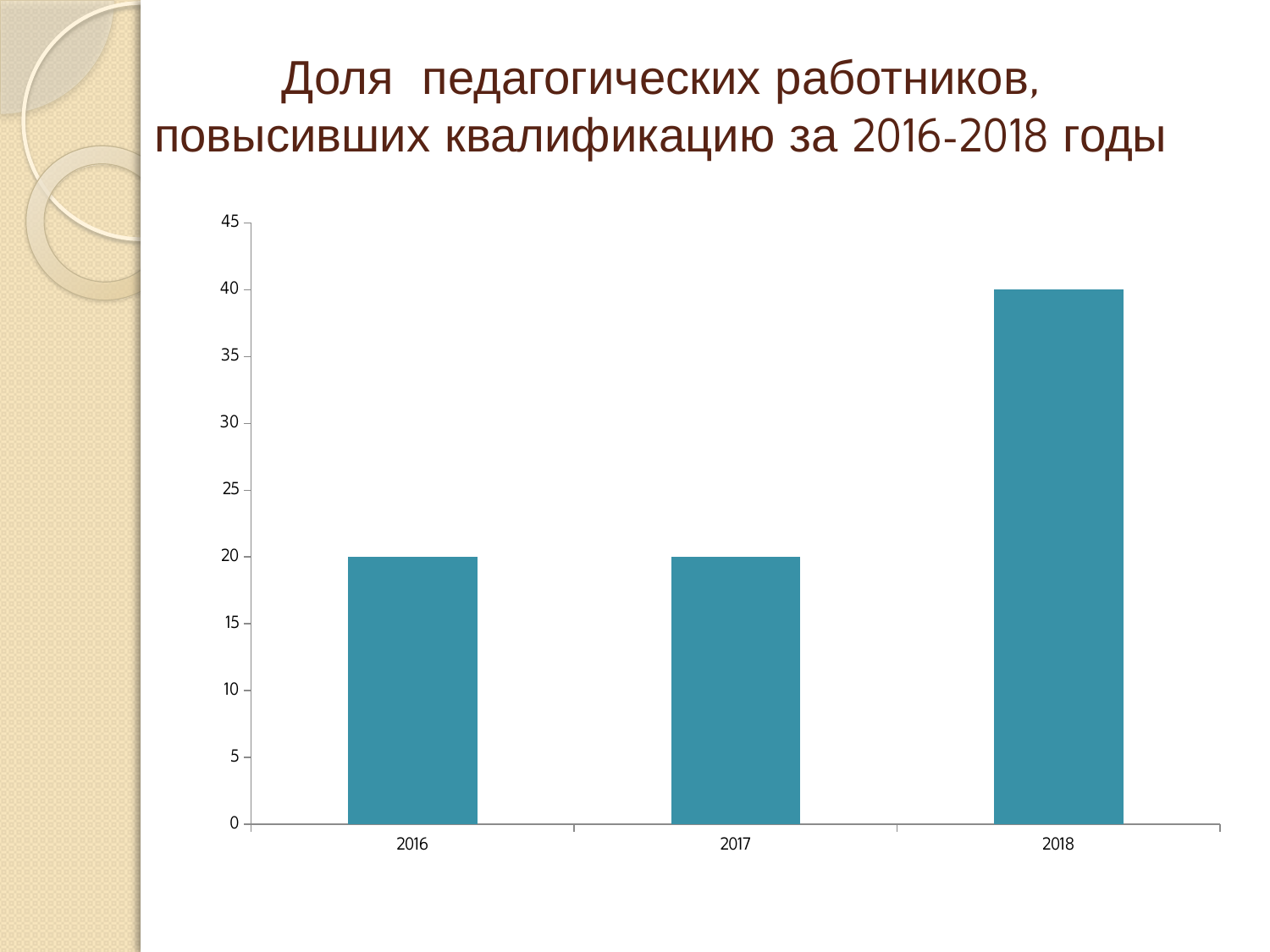

# Доля  педагогических работников, повысивших квалификацию за 2016-2018 годы

### Chart

| Category | Ряд 1 | Ряд 2 | Ряд 3 |
|---|---|---|---|
| 2016 | 20.0 | None | None |
| 2017 | 20.0 | None | None |
| 2018 | 40.0 | None | None |